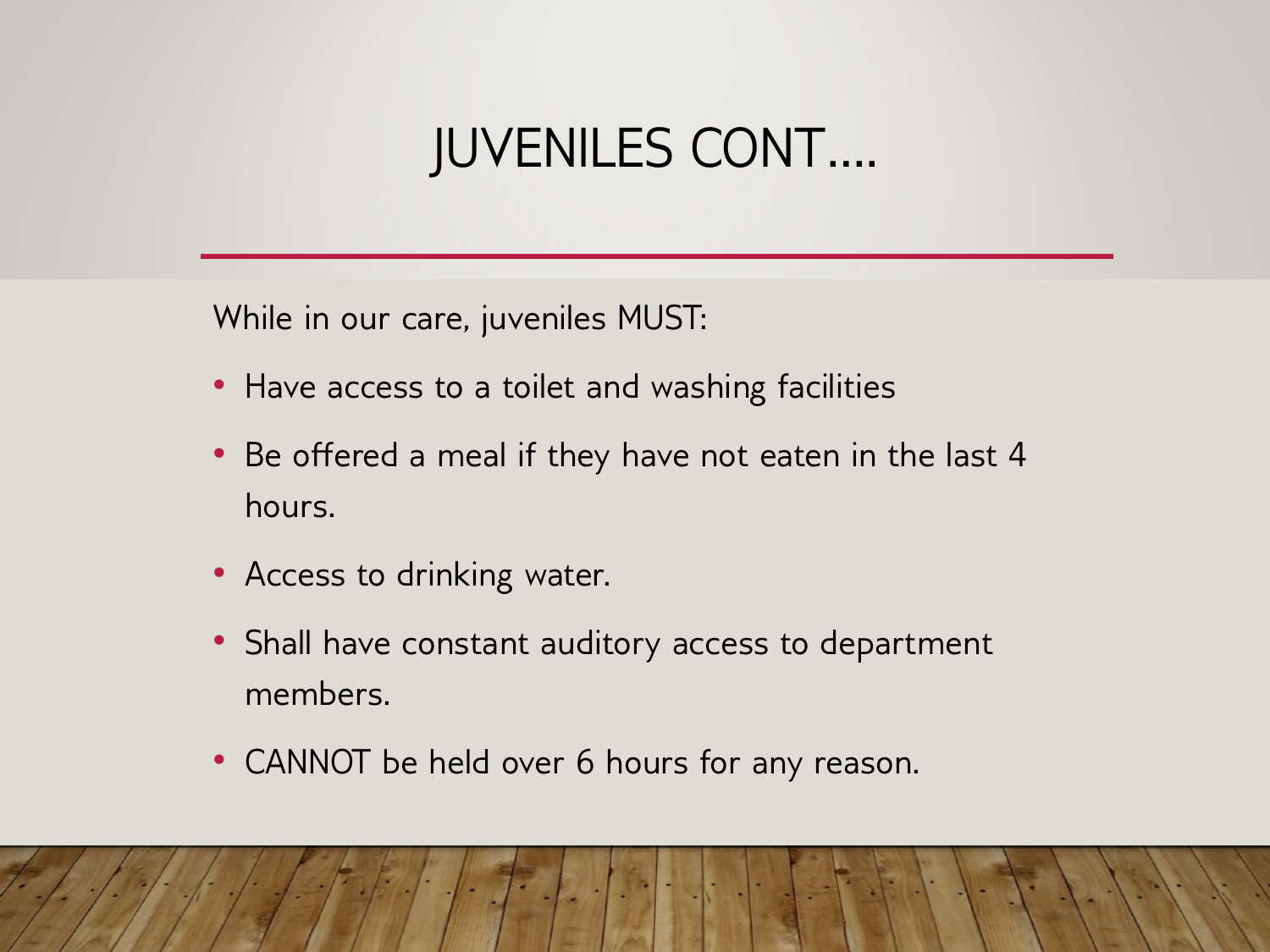

# JUVENILES CONT….
While in our care, juveniles MUST:
Have access to a toilet and washing facilities
Be offered a meal if they have not eaten in the last 4 hours.
Access to drinking water.
Shall have constant auditory access to department members.
CANNOT be held over 6 hours for any reason.